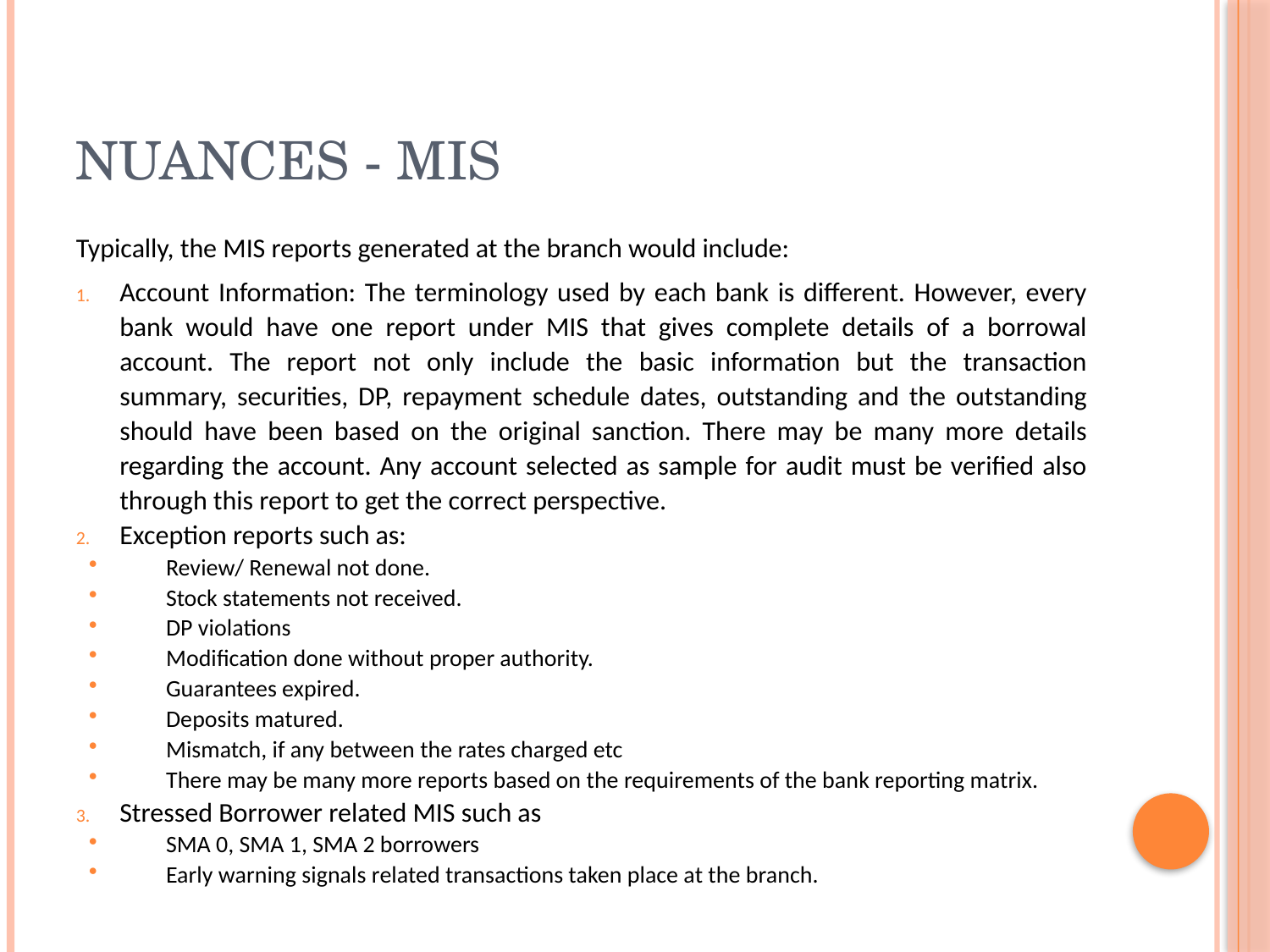

# Nuances - MIS
Typically, the MIS reports generated at the branch would include:
Account Information: The terminology used by each bank is different. However, every bank would have one report under MIS that gives complete details of a borrowal account. The report not only include the basic information but the transaction summary, securities, DP, repayment schedule dates, outstanding and the outstanding should have been based on the original sanction. There may be many more details regarding the account. Any account selected as sample for audit must be verified also through this report to get the correct perspective.
Exception reports such as:
Review/ Renewal not done.
Stock statements not received.
DP violations
Modification done without proper authority.
Guarantees expired.
Deposits matured.
Mismatch, if any between the rates charged etc
There may be many more reports based on the requirements of the bank reporting matrix.
Stressed Borrower related MIS such as
SMA 0, SMA 1, SMA 2 borrowers
Early warning signals related transactions taken place at the branch.